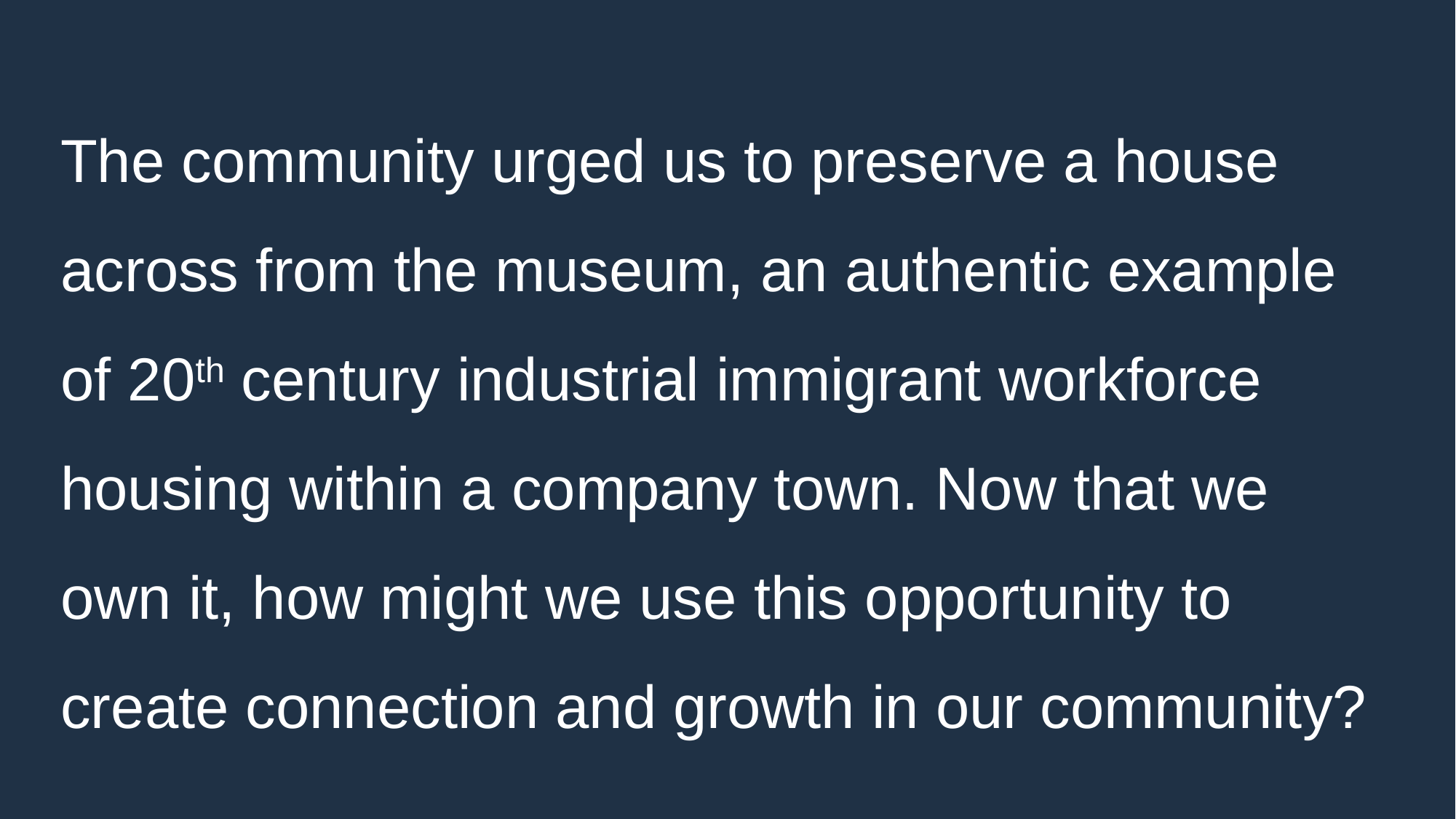

The community urged us to preserve a house across from the museum, an authentic example of 20th century industrial immigrant workforce housing within a company town. Now that we own it, how might we use this opportunity to create connection and growth in our community?